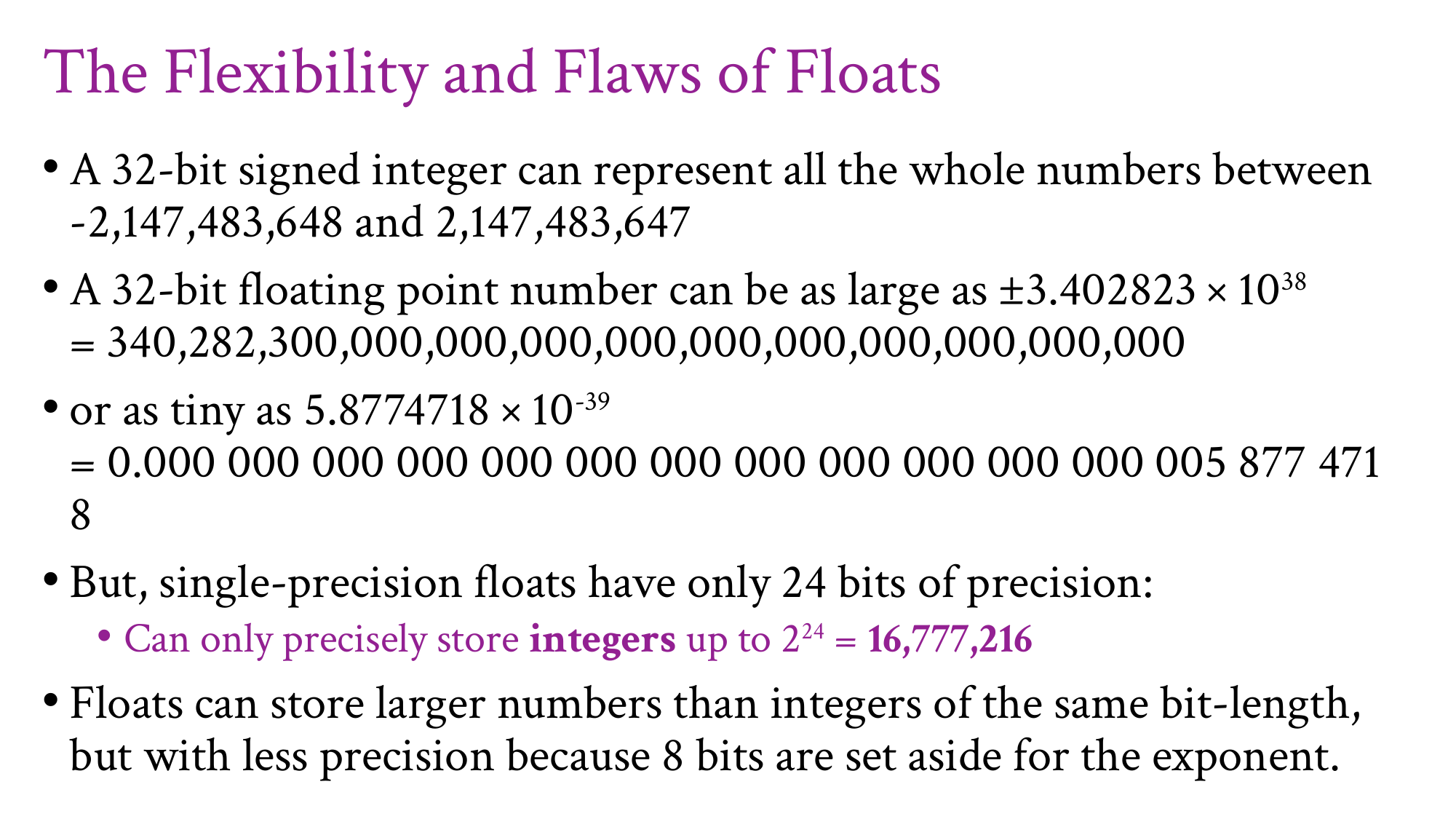

# The Flexibility and Flaws of Floats
A 32-bit signed integer can represent all the whole numbers between
-2,147,483,648 and 2,147,483,647
A 32-bit floating point number can be as large as ±3.402823 × 1038
= 340,282,300,000,000,000,000,000,000,000,000,000,000
or as tiny as 5.8774718 × 10-39
= 0.000 000 000 000 000 000 000 000 000 000 000 000 005 877 471 8
But, single-precision floats have only 24 bits of precision:
Can only precisely store integers up to 224 = 16,777,216
Floats can store larger numbers than integers of the same bit-length,
but with less precision because 8 bits are set aside for the exponent.